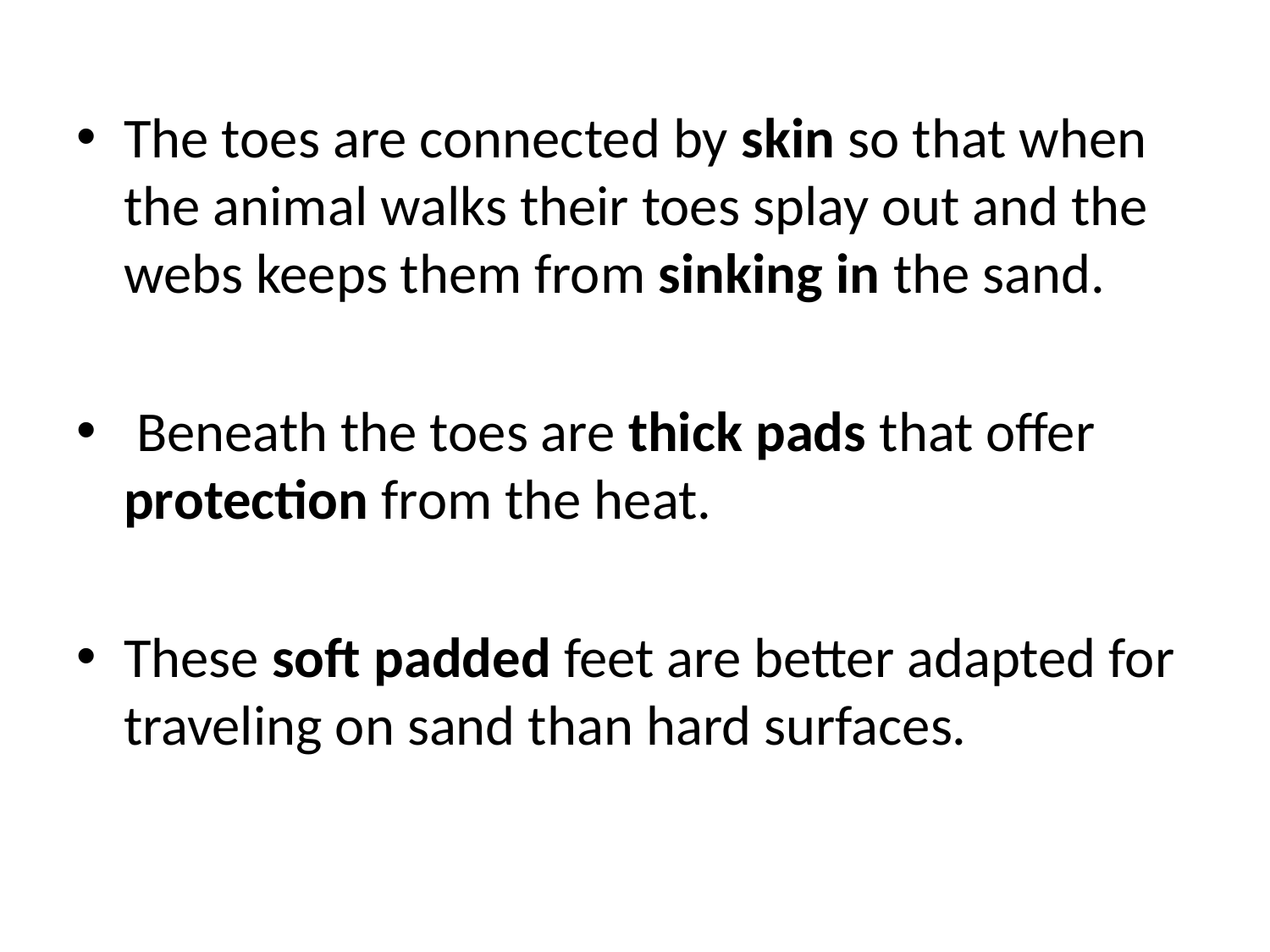

The toes are connected by skin so that when the animal walks their toes splay out and the webs keeps them from sinking in the sand.

 Beneath the toes are thick pads that offer protection from the heat.

These soft padded feet are better adapted for traveling on sand than hard surfaces.